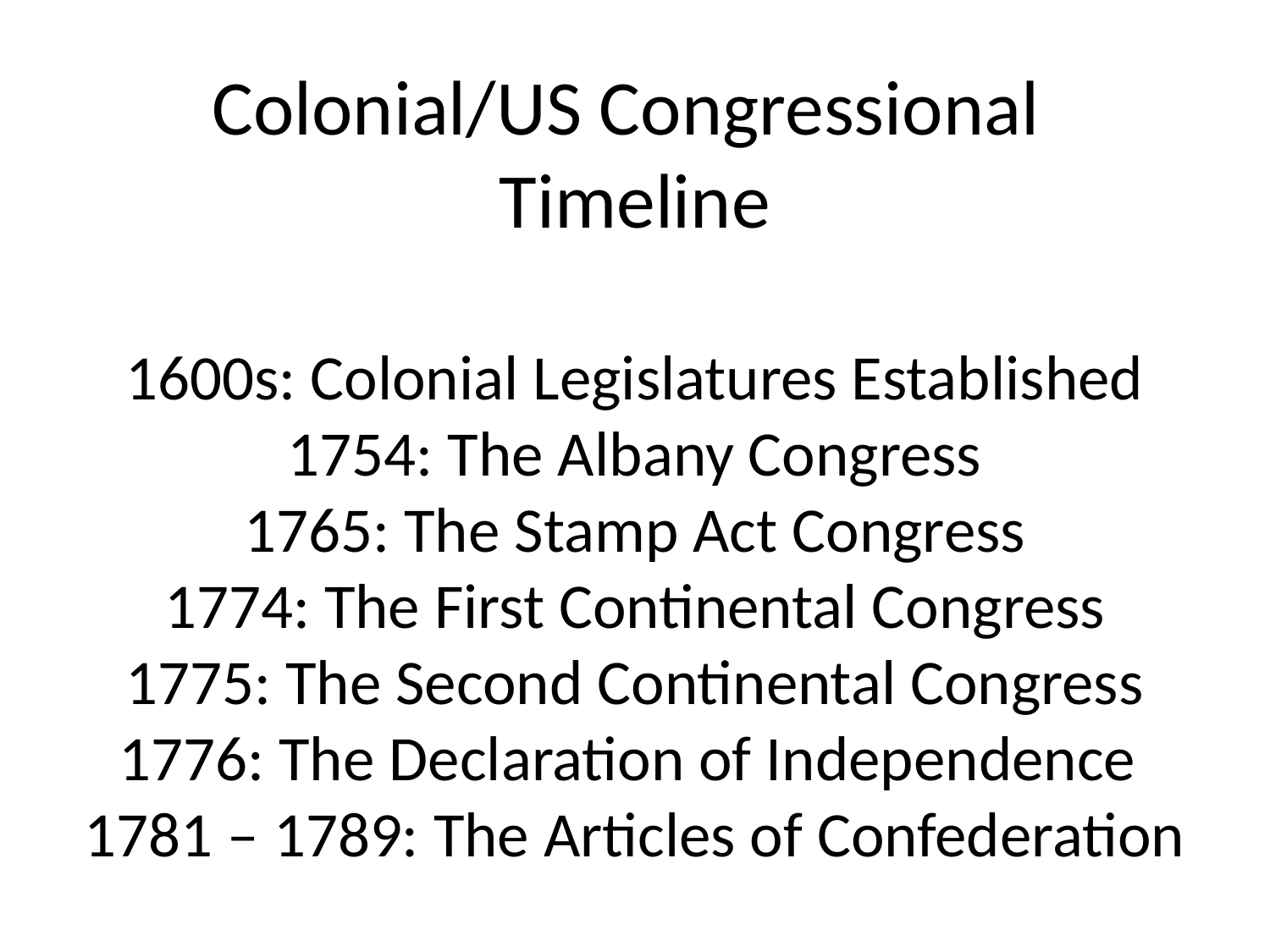

# Colonial/US Congressional  Timeline 1600s: Colonial Legislatures Established 1754: The Albany Congress 1765: The Stamp Act Congress 1774: The First Continental Congress 1775: The Second Continental Congress 1776: The Declaration of Independence 1781 – 1789: The Articles of Confederation